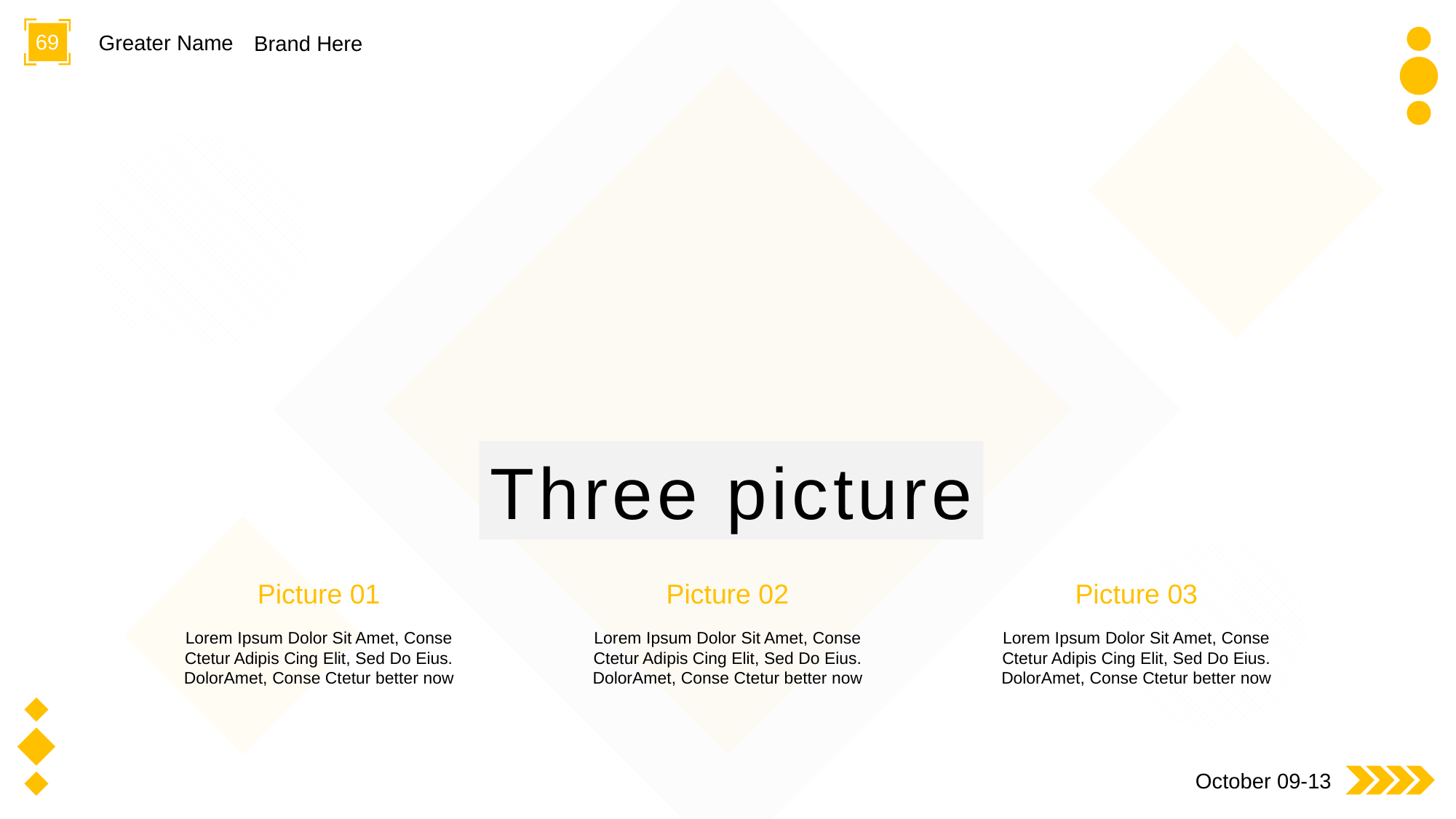

69
Greater Name
Brand Here

Three picture
Picture 01
Picture 02
Picture 03
Lorem Ipsum Dolor Sit Amet, Conse Ctetur Adipis Cing Elit, Sed Do Eius. DolorAmet, Conse Ctetur better now
Lorem Ipsum Dolor Sit Amet, Conse Ctetur Adipis Cing Elit, Sed Do Eius. DolorAmet, Conse Ctetur better now
Lorem Ipsum Dolor Sit Amet, Conse Ctetur Adipis Cing Elit, Sed Do Eius. DolorAmet, Conse Ctetur better now

October 09-13